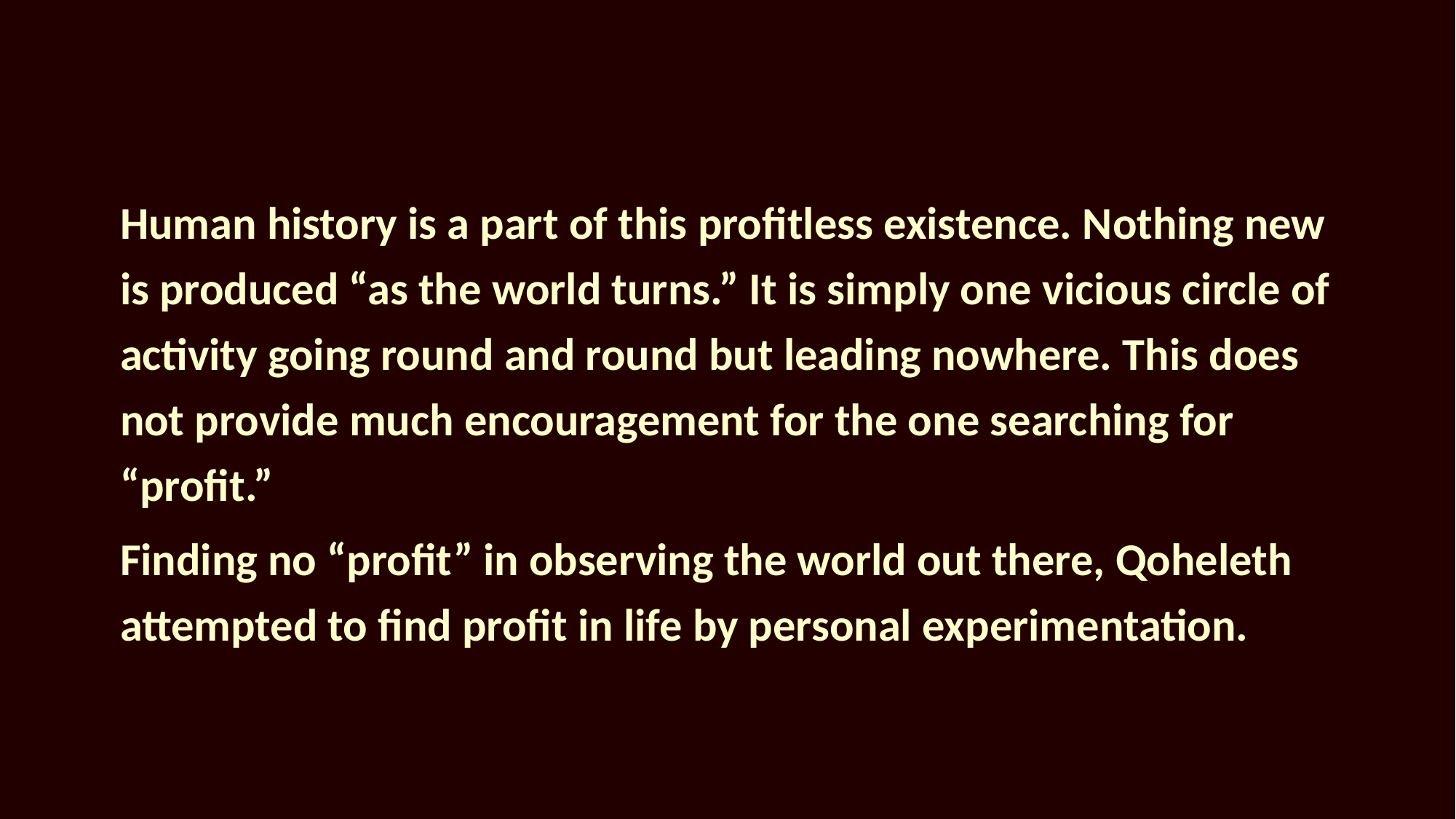

Human history is a part of this profitless existence. Nothing new is produced “as the world turns.” It is simply one vicious circle of activity going round and round but leading nowhere. This does not provide much encouragement for the one searching for “profit.”
Finding no “profit” in observing the world out there, Qoheleth attempted to find profit in life by personal experimentation.